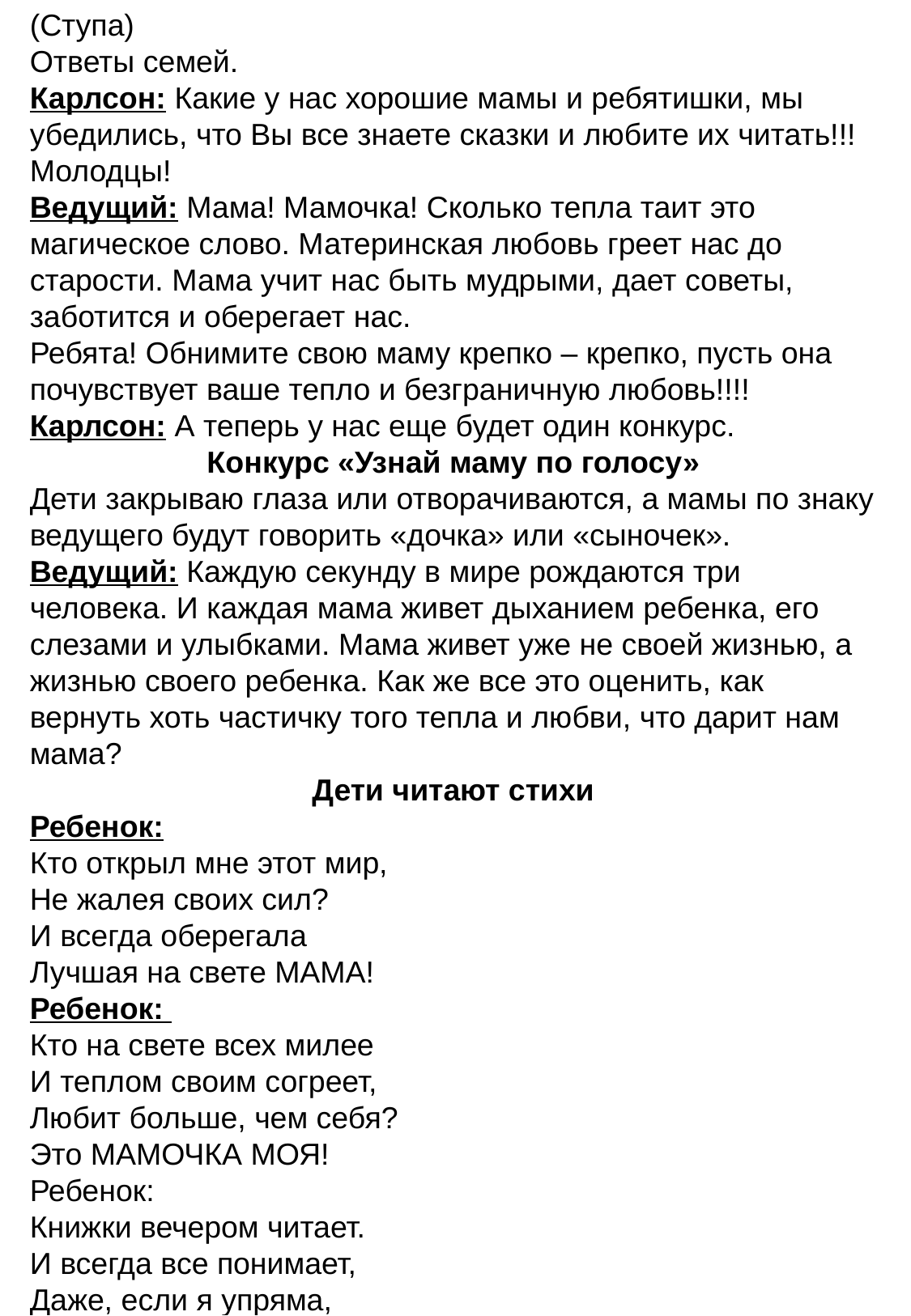

(Ступа)
Ответы семей.
Карлсон: Какие у нас хорошие мамы и ребятишки, мы убедились, что Вы все знаете сказки и любите их читать!!! Молодцы!
Ведущий: Мама! Мамочка! Сколько тепла таит это магическое слово. Материнская любовь греет нас до старости. Мама учит нас быть мудрыми, дает советы, заботится и оберегает нас.
Ребята! Обнимите свою маму крепко – крепко, пусть она почувствует ваше тепло и безграничную любовь!!!!
Карлсон: А теперь у нас еще будет один конкурс.
Конкурс «Узнай маму по голосу»
Дети закрываю глаза или отворачиваются, а мамы по знаку ведущего будут говорить «дочка» или «сыночек».
Ведущий: Каждую секунду в мире рождаются три человека. И каждая мама живет дыханием ребенка, его слезами и улыбками. Мама живет уже не своей жизнью, а жизнью своего ребенка. Как же все это оценить, как вернуть хоть частичку того тепла и любви, что дарит нам мама?
Дети читают стихи
Ребенок:
Кто открыл мне этот мир,
Не жалея своих сил?
И всегда оберегала
Лучшая на свете МАМА!
Ребенок:
Кто на свете всех милее
И теплом своим согреет,
Любит больше, чем себя?
Это МАМОЧКА МОЯ!
Ребенок:
Книжки вечером читает.
И всегда все понимает,
Даже, если я упряма,
Знаю, любит меня МАМА!